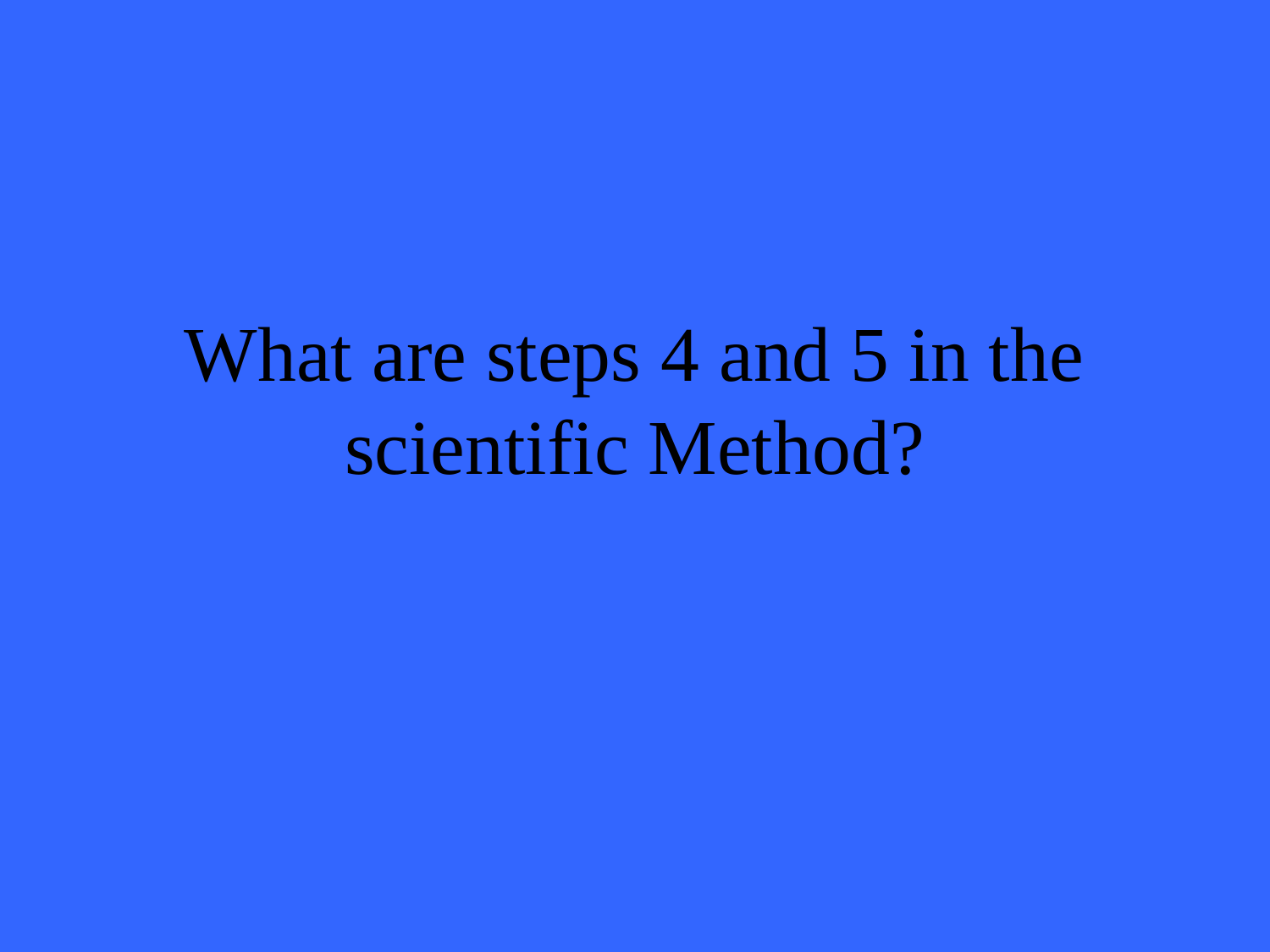

# What are steps 4 and 5 in the scientific Method?